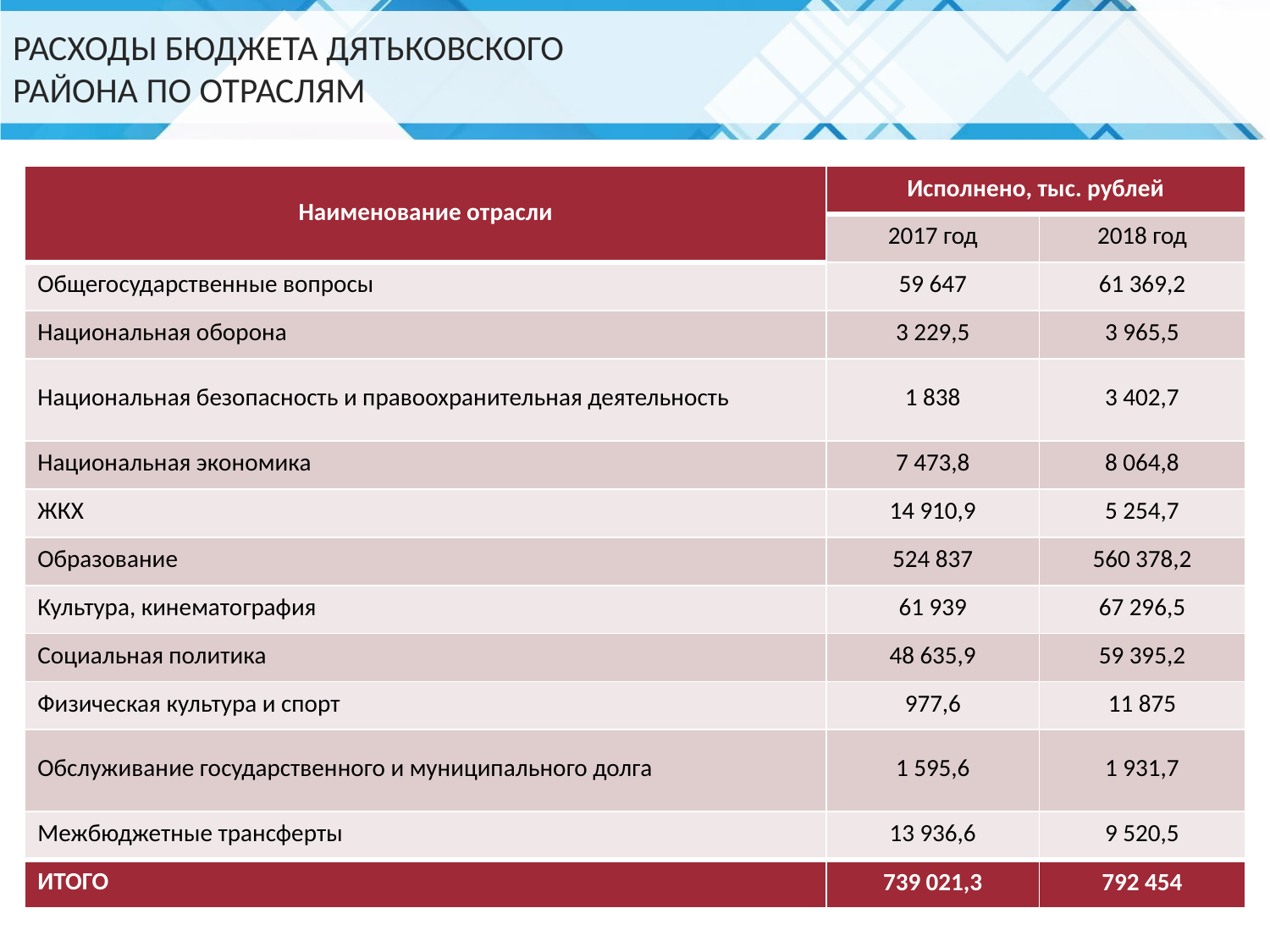

# РАСХОДЫ БЮДЖЕТА ДЯТЬКОВСКОГО РАЙОНА ПО ОТРАСЛЯМ
| Наименование отрасли | Исполнено, тыс. рублей |  |
| --- | --- | --- |
|  | 2017 год | 2018 год |
| Общегосударственные вопросы | 59 647 | 61 369,2 |
| Национальная оборона | 3 229,5 | 3 965,5 |
| Национальная безопасность и правоохранительная деятельность | 1 838 | 3 402,7 |
| Национальная экономика | 7 473,8 | 8 064,8 |
| ЖКХ | 14 910,9 | 5 254,7 |
| Образование | 524 837 | 560 378,2 |
| Культура, кинематография | 61 939 | 67 296,5 |
| Социальная политика | 48 635,9 | 59 395,2 |
| Физическая культура и спорт | 977,6 | 11 875 |
| Обслуживание государственного и муниципального долга | 1 595,6 | 1 931,7 |
| Межбюджетные трансферты | 13 936,6 | 9 520,5 |
| ИТОГО | 739 021,3 | 792 454 |